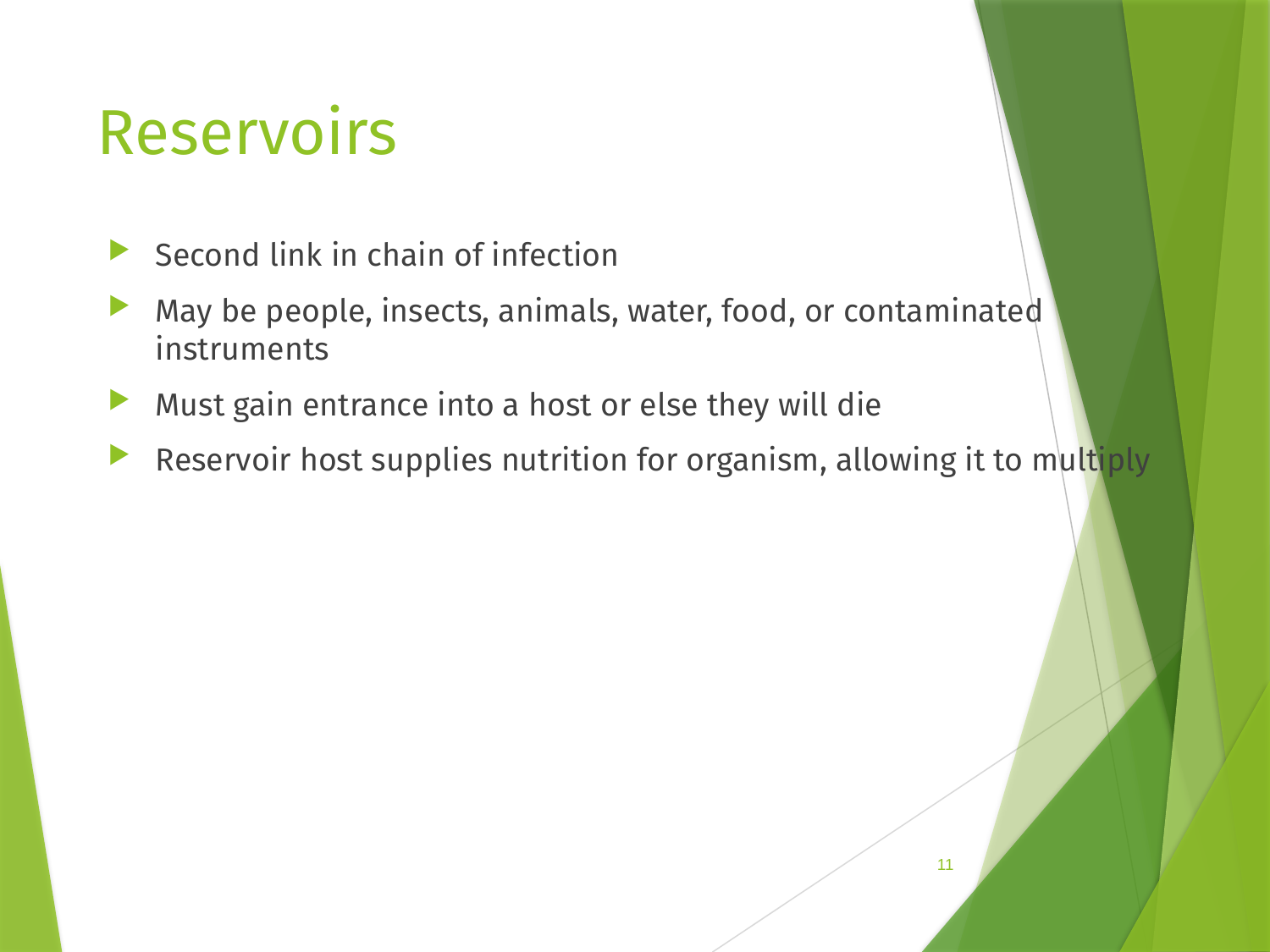

# Reservoirs
Second link in chain of infection
May be people, insects, animals, water, food, or contaminated instruments
Must gain entrance into a host or else they will die
Reservoir host supplies nutrition for organism, allowing it to multiply

 11